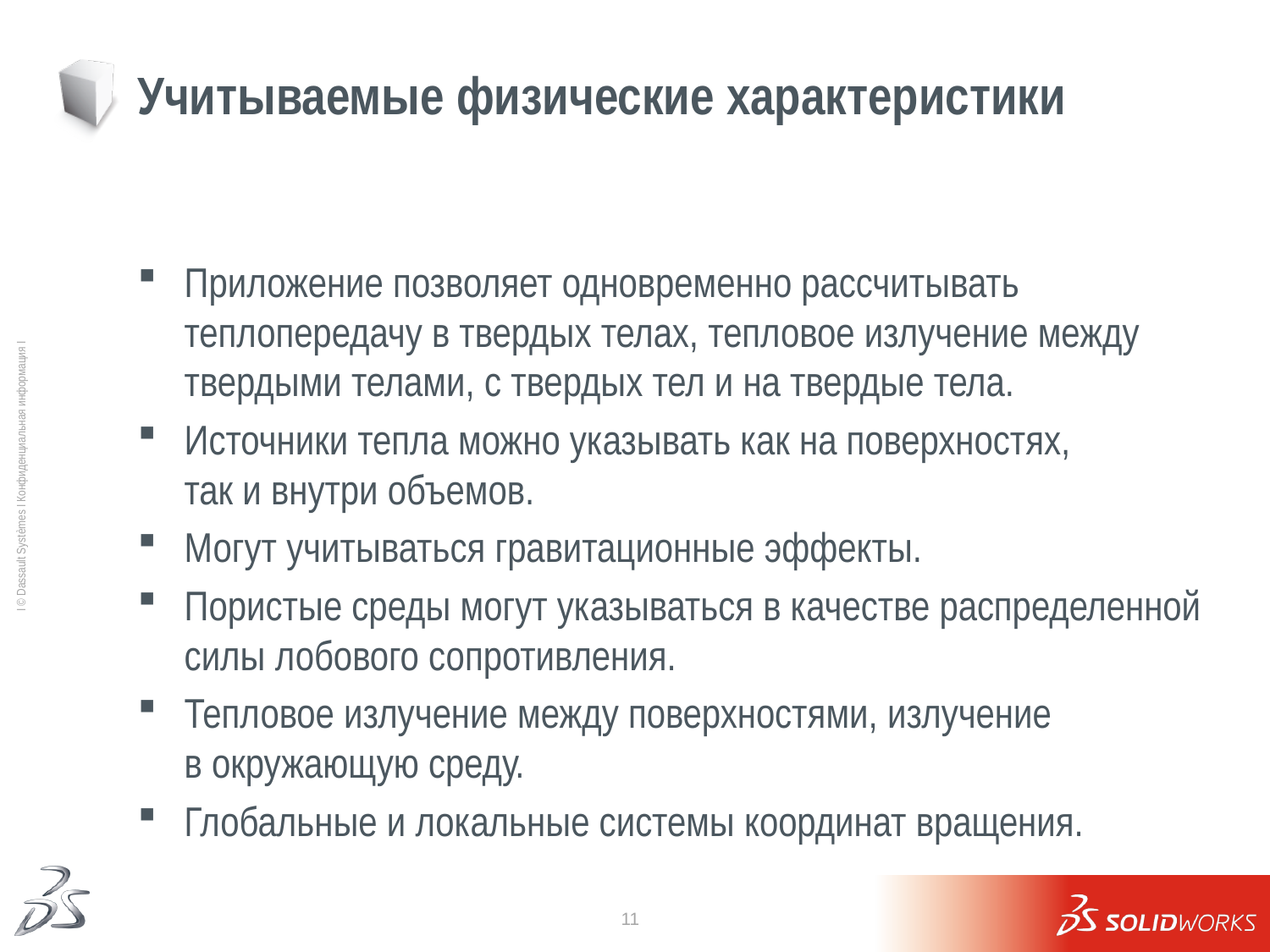

# Учитываемые физические характеристики
Приложение позволяет одновременно рассчитывать теплопередачу в твердых телах, тепловое излучение между твердыми телами, с твердых тел и на твердые тела.
Источники тепла можно указывать как на поверхностях,
так и внутри объемов.
Могут учитываться гравитационные эффекты.
Пористые среды могут указываться в качестве распределенной силы лобового сопротивления.
Тепловое излучение между поверхностями, излучение
в окружающую среду.
Глобальные и локальные системы координат вращения.